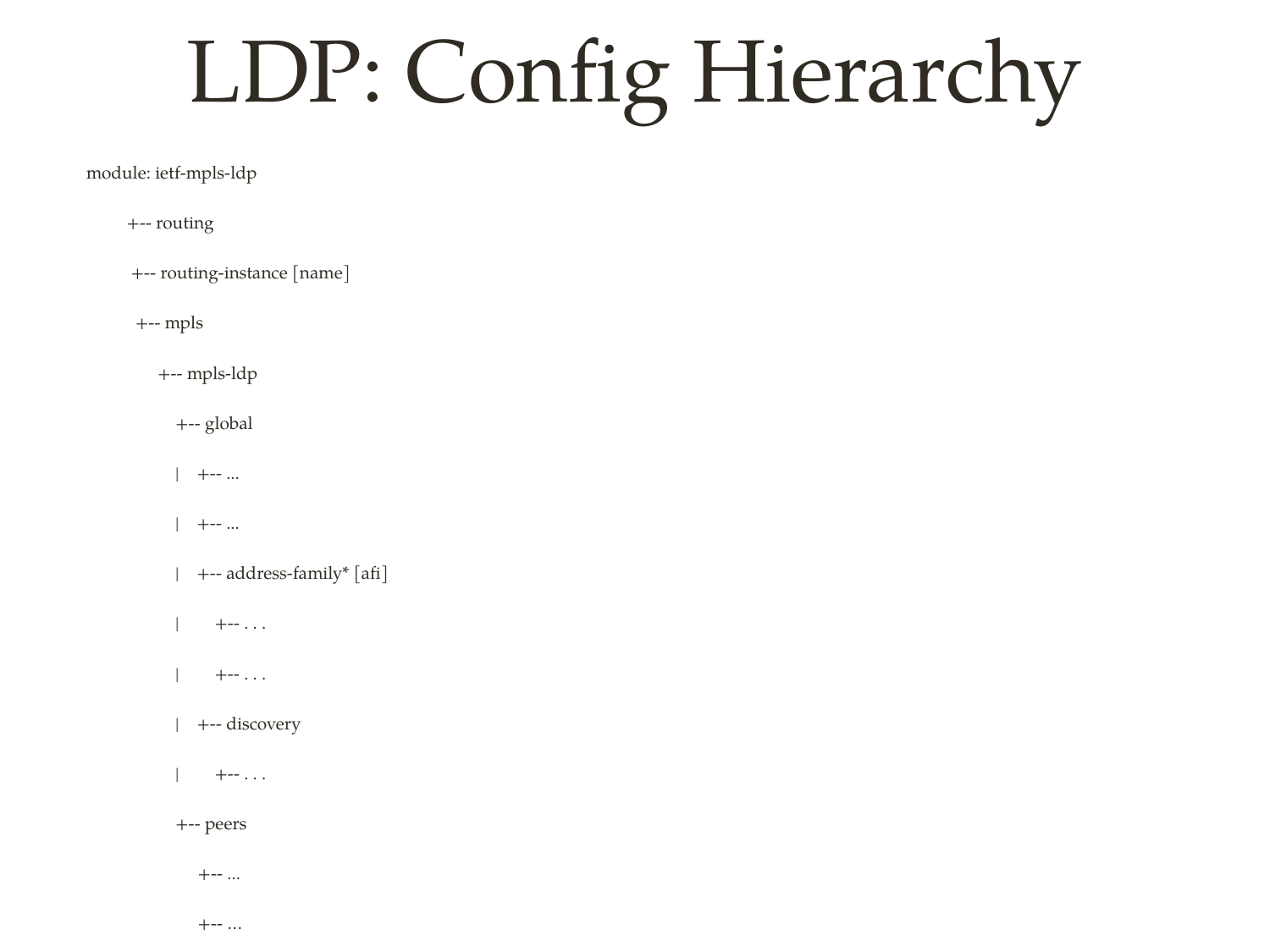

# LDP: Config Hierarchy
 module: ietf-mpls-ldp
          +-- routing
           +-- routing-instance [name]
            +-- mpls
                 +-- mpls-ldp
                     +-- global
                     |    +-- ...
                     |    +-- ...
                     |    +-- address-family* [afi]
                     |        +-- . . .
                     |        +-- . . .
                     |    +-- discovery
                     |        +-- . . .
                     +-- peers
                          +-- ...
                          +-- …